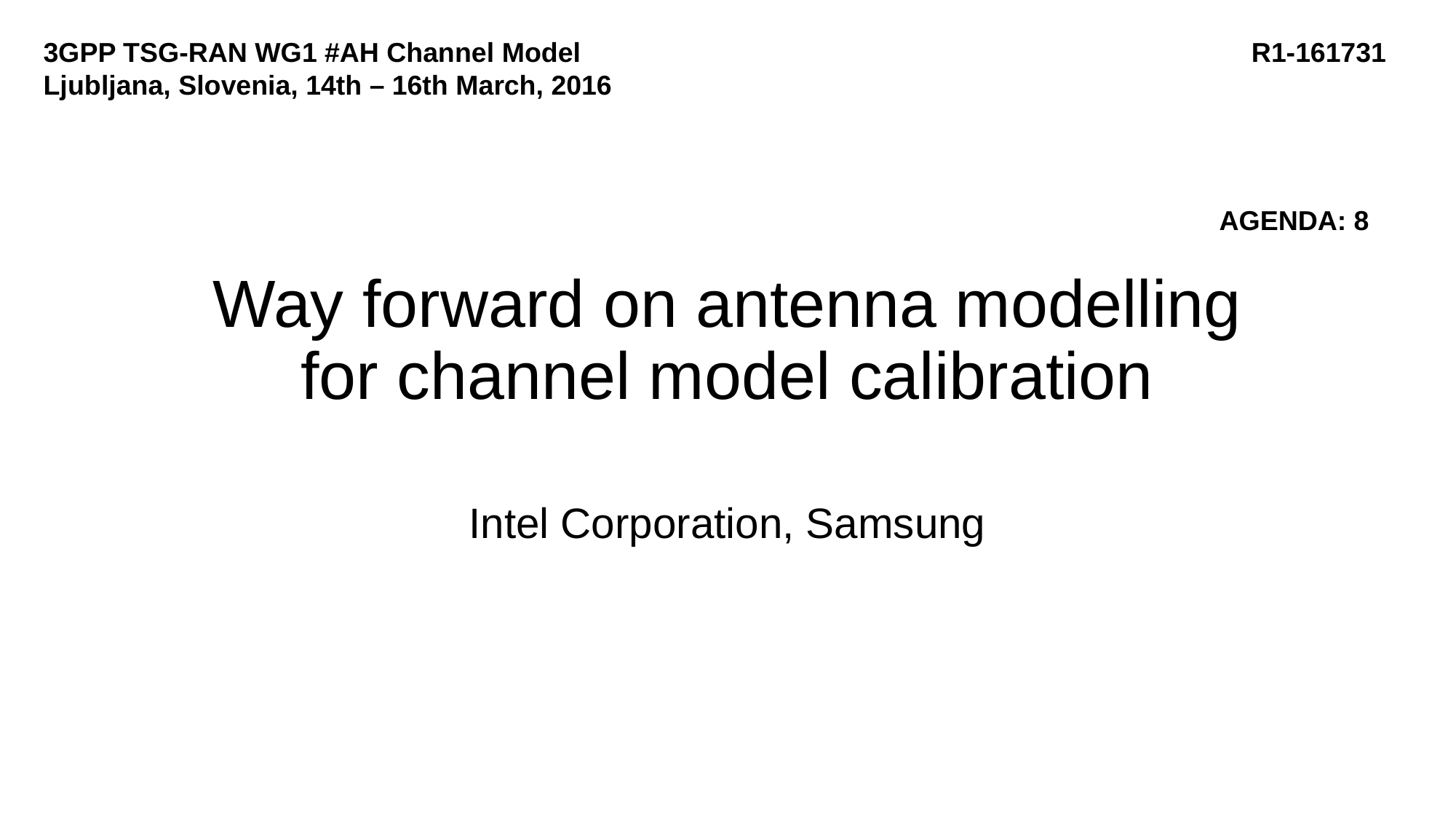

3GPP TSG-RAN WG1 #AH Channel Model                                   				 R1-161731
Ljubljana, Slovenia, 14th – 16th March, 2016
AGENDA: 8
# Way forward on antenna modelling for channel model calibration

Intel Corporation, Samsung